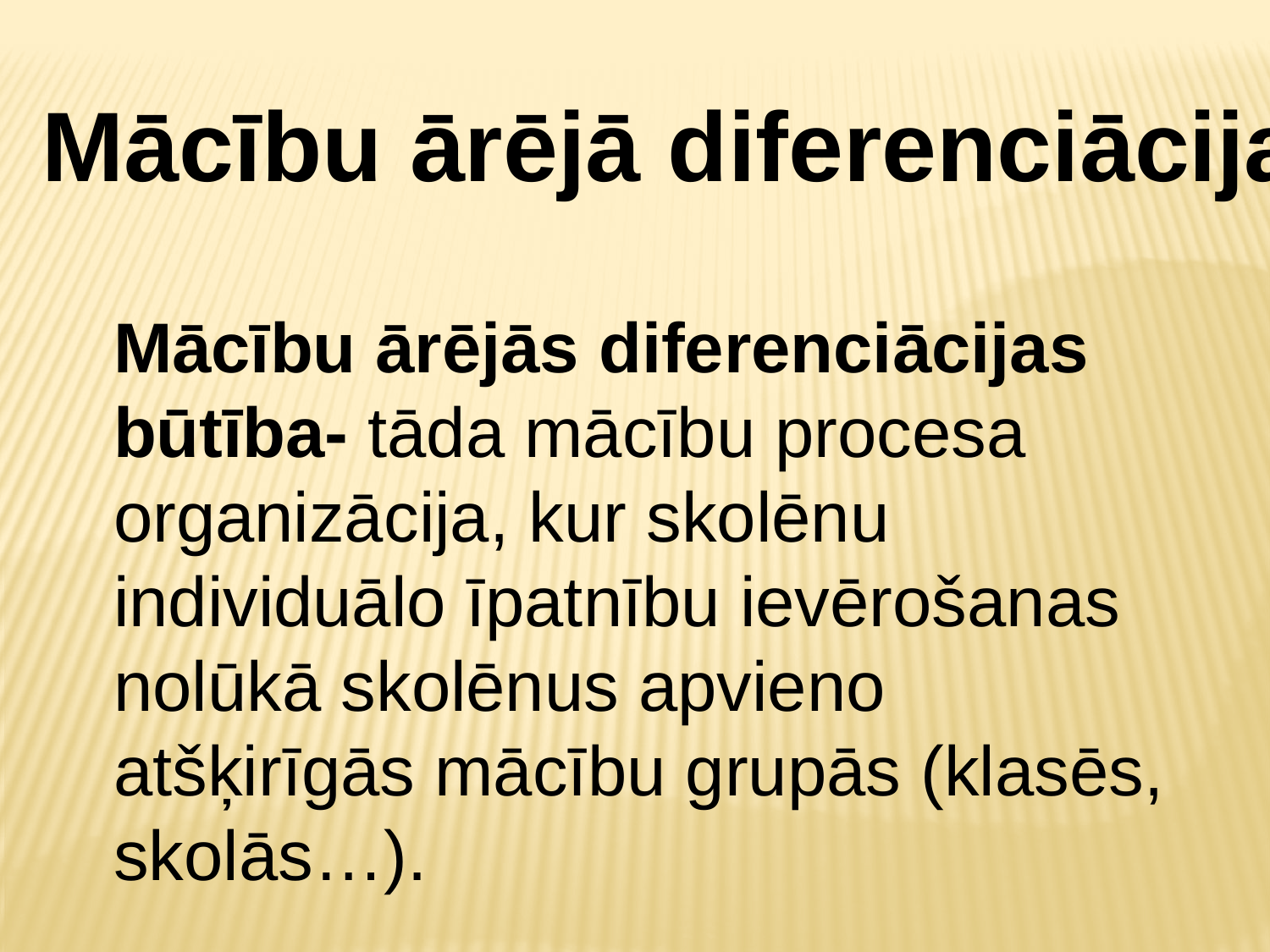

Mācību ārējā diferenciācija
Mācību ārējās diferenciācijas būtība- tāda mācību procesa organizācija, kur skolēnu individuālo īpatnību ievērošanas nolūkā skolēnus apvieno atšķirīgās mācību grupās (klasēs, skolās…).